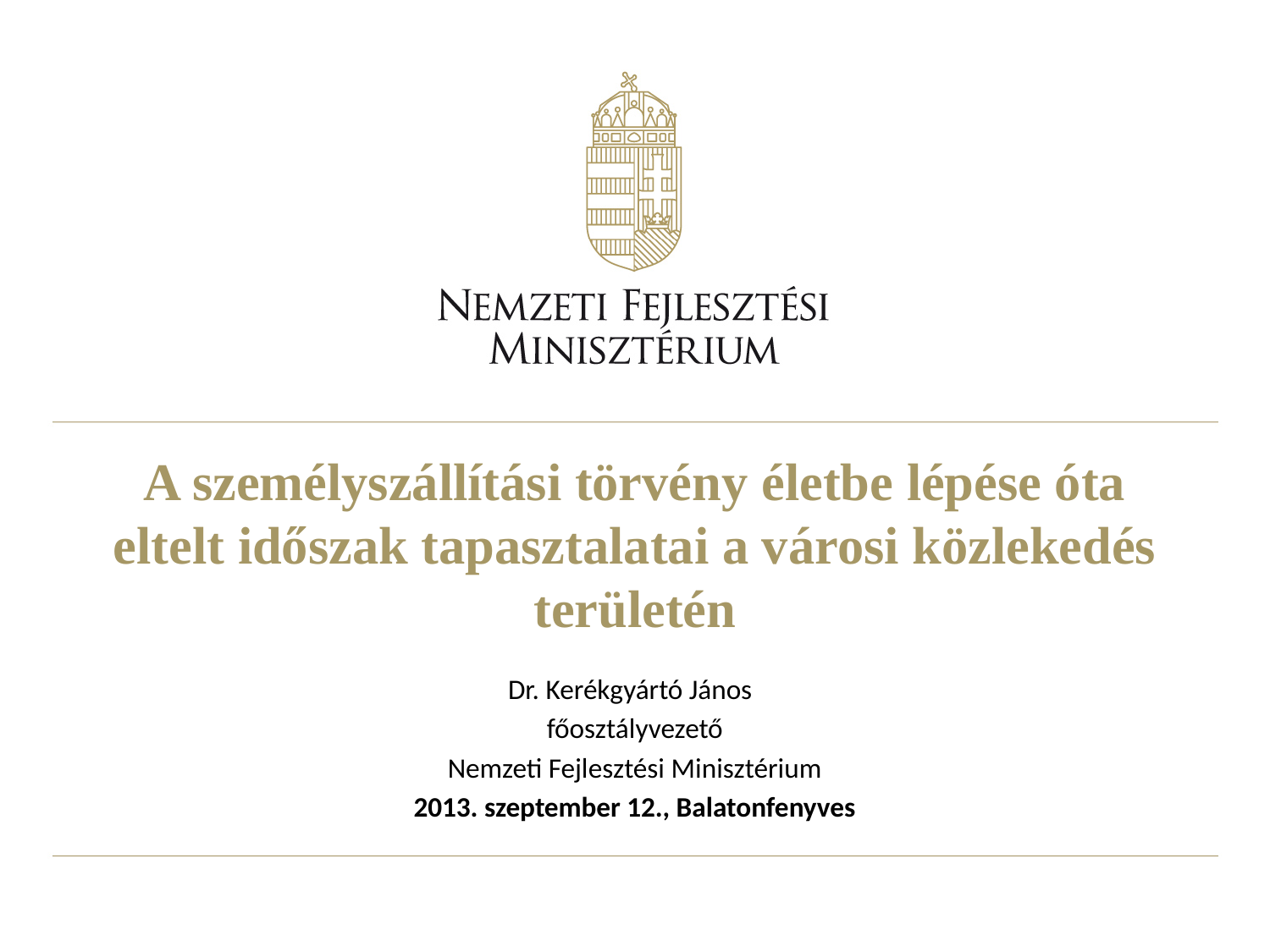

# A személyszállítási törvény életbe lépése óta eltelt időszak tapasztalatai a városi közlekedés területén
Dr. Kerékgyártó János
főosztályvezető
Nemzeti Fejlesztési Minisztérium
2013. szeptember 12., Balatonfenyves